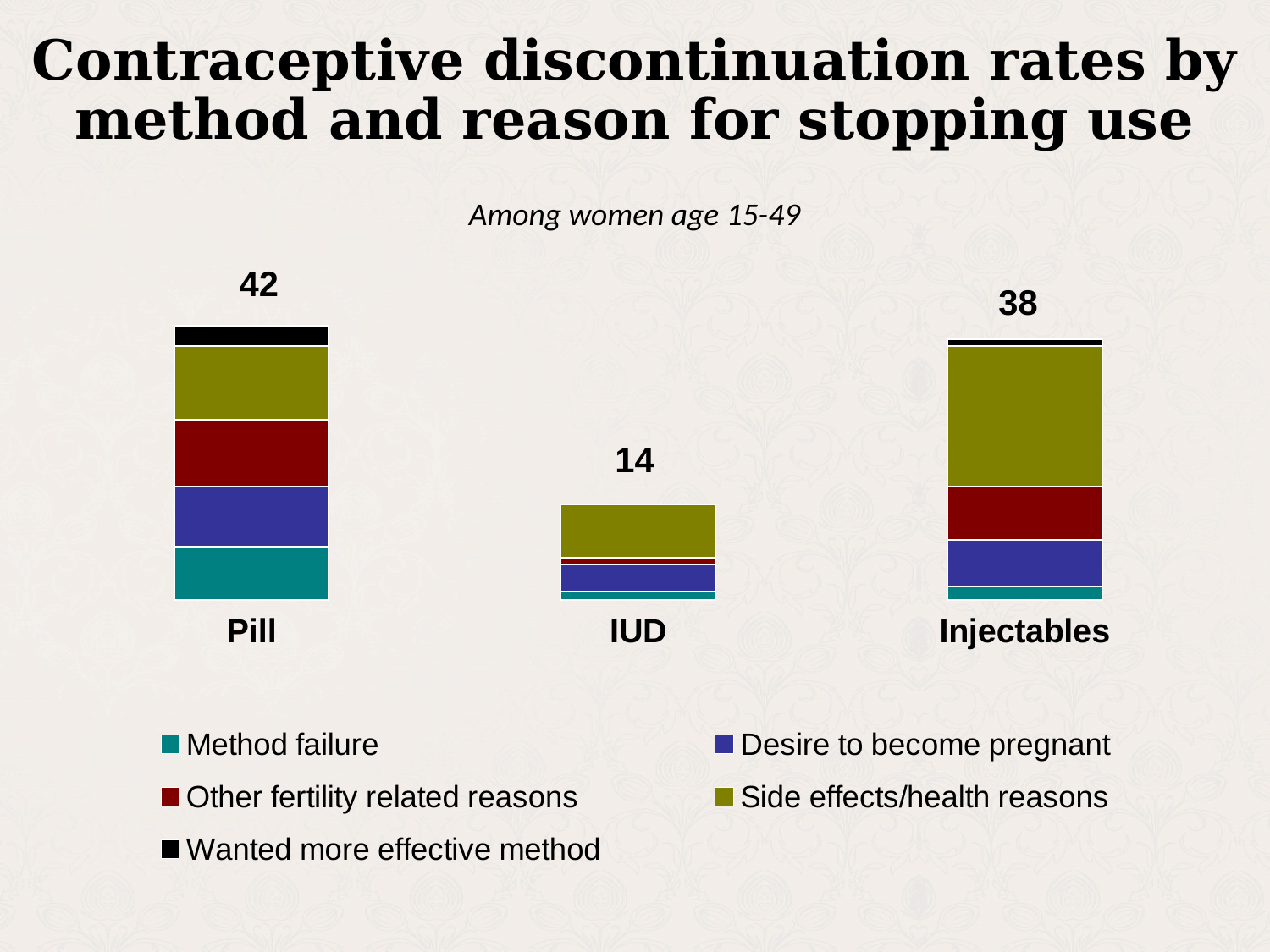

# Contraceptive discontinuation rates by method and reason for stopping use
Among women age 15-49

### Chart

| Category | Method failure | Desire to become pregnant | Other fertility related reasons | Side effects/health reasons | Wanted more effective method  |
|---|---|---|---|---|---|
| Pill | 8.0 | 9.0 | 10.0 | 11.0 | 3.0 |
| IUD | 1.3 | 4.0 | 1.0 | 8.0 | 0.0 |
| Injectables | 2.0 | 7.0 | 8.0 | 21.0 | 1.0 |